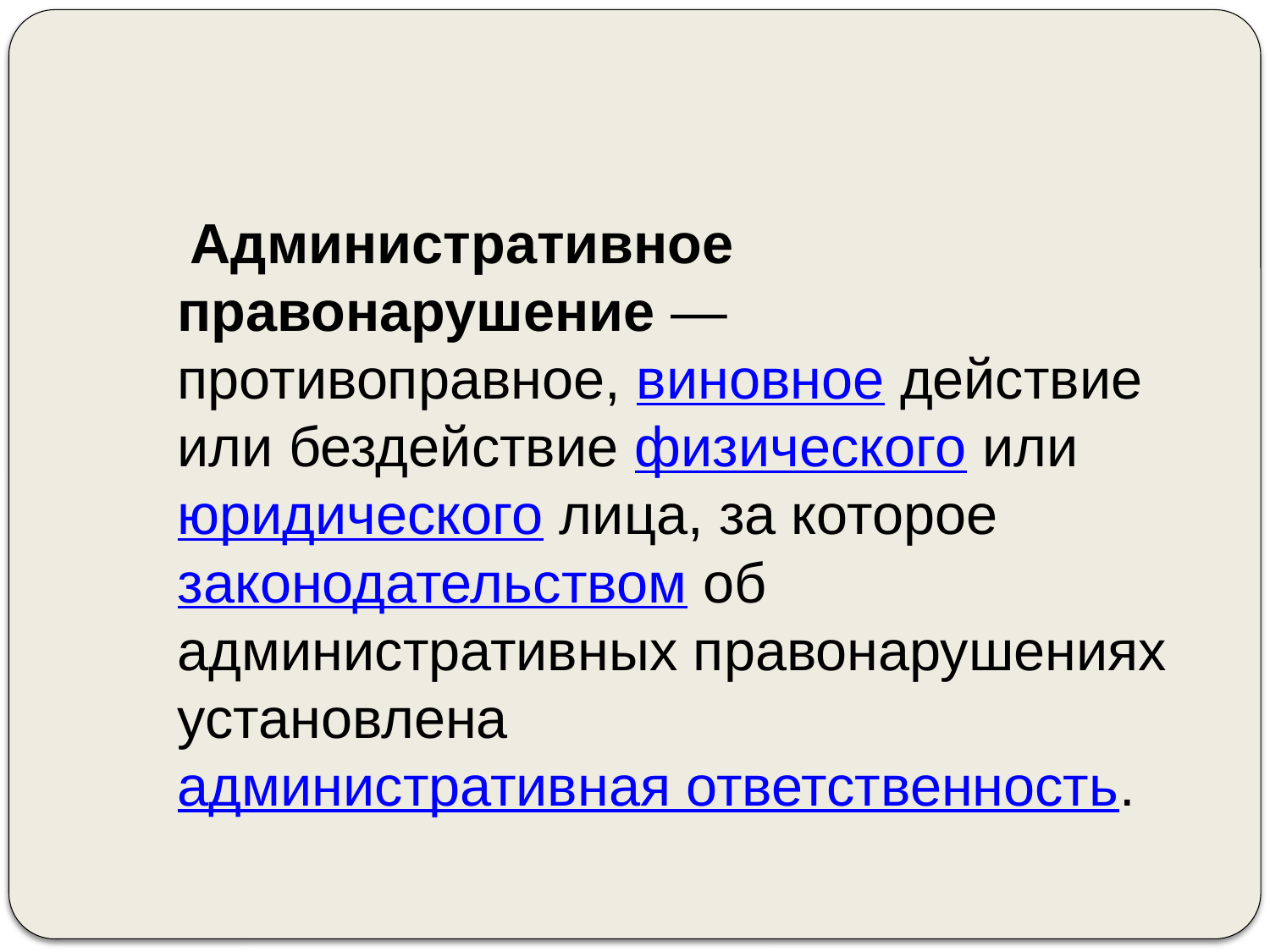

Административное правонарушение — противоправное, виновное действие или бездействие физического или юридического лица, за которое законодательством об административных правонарушениях установлена административная ответственность.